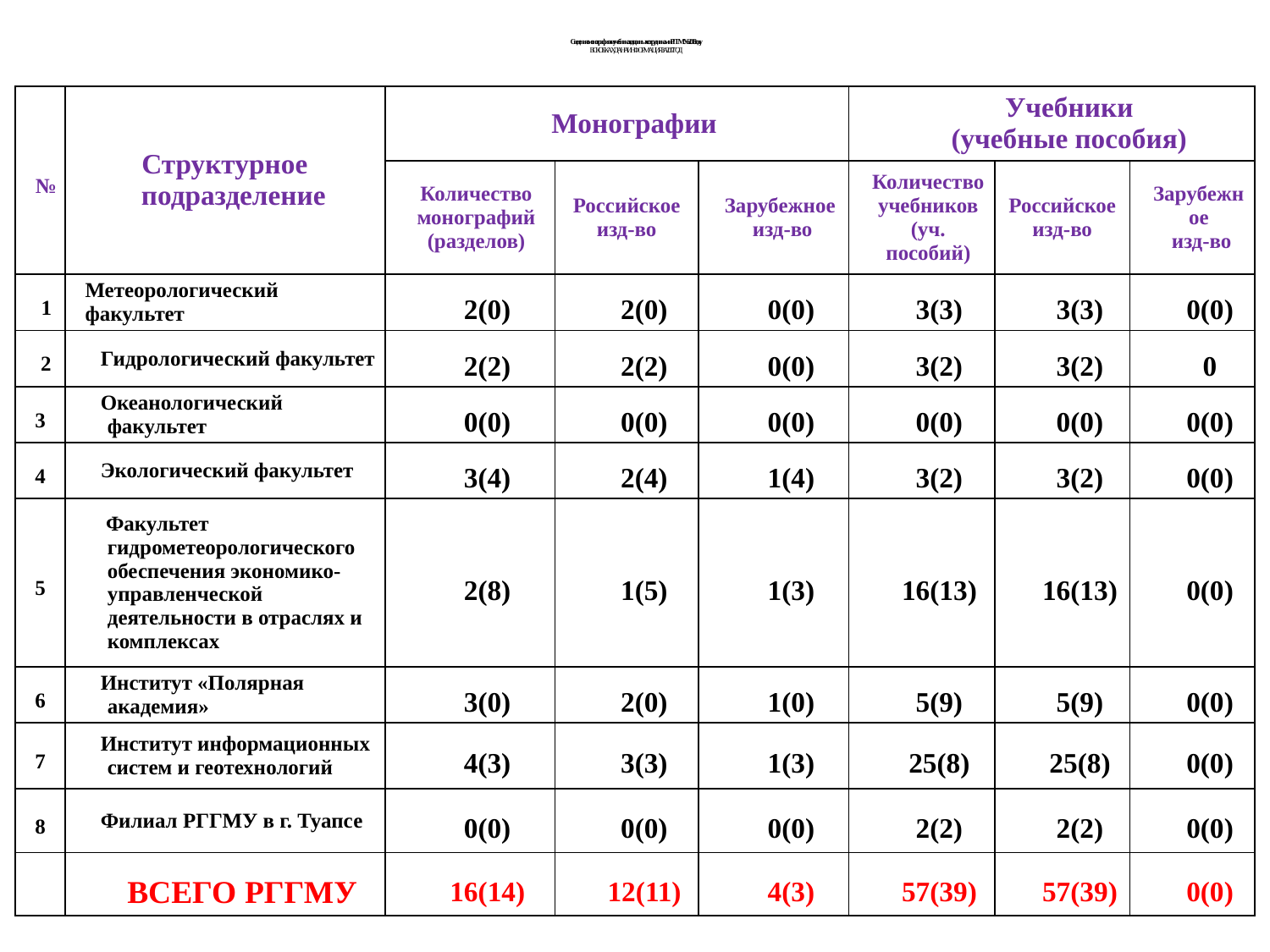

# Сведения о монографиях и учебниках, изданных сотрудниками РГГМУ в 2018 году В СКОБКАХ ДАНА ИНФОРМАЦИЯ ЗА 2017 ГОД
| № | Структурное подразделение | Монографии |  |  | Учебники (учебные пособия) |  |  |
| --- | --- | --- | --- | --- | --- | --- | --- |
|  |  | Количество монографий (разделов) | Российское изд-во | Зарубежное изд-во | Количество учебников (уч. пособий) | Российское изд-во | Зарубежное изд-во |
| 1 | Метеорологический факультет | 2(0) | 2(0) | 0(0) | 3(3) | 3(3) | 0(0) |
| 2 | Гидрологический факультет | 2(2) | 2(2) | 0(0) | 3(2) | 3(2) | 0 |
| 3 | Океанологический факультет | 0(0) | 0(0) | 0(0) | 0(0) | 0(0) | 0(0) |
| 4 | Экологический факультет | 3(4) | 2(4) | 1(4) | 3(2) | 3(2) | 0(0) |
| 5 | Факультет гидрометеорологического обеспечения экономико-управленческой деятельности в отраслях и комплексах | 2(8) | 1(5) | 1(3) | 16(13) | 16(13) | 0(0) |
| 6 | Институт «Полярная академия» | 3(0) | 2(0) | 1(0) | 5(9) | 5(9) | 0(0) |
| 7 | Институт информационных систем и геотехнологий | 4(3) | 3(3) | 1(3) | 25(8) | 25(8) | 0(0) |
| 8 | Филиал РГГМУ в г. Туапсе | 0(0) | 0(0) | 0(0) | 2(2) | 2(2) | 0(0) |
|  | ВСЕГО РГГМУ | 16(14) | 12(11) | 4(3) | 57(39) | 57(39) | 0(0) |